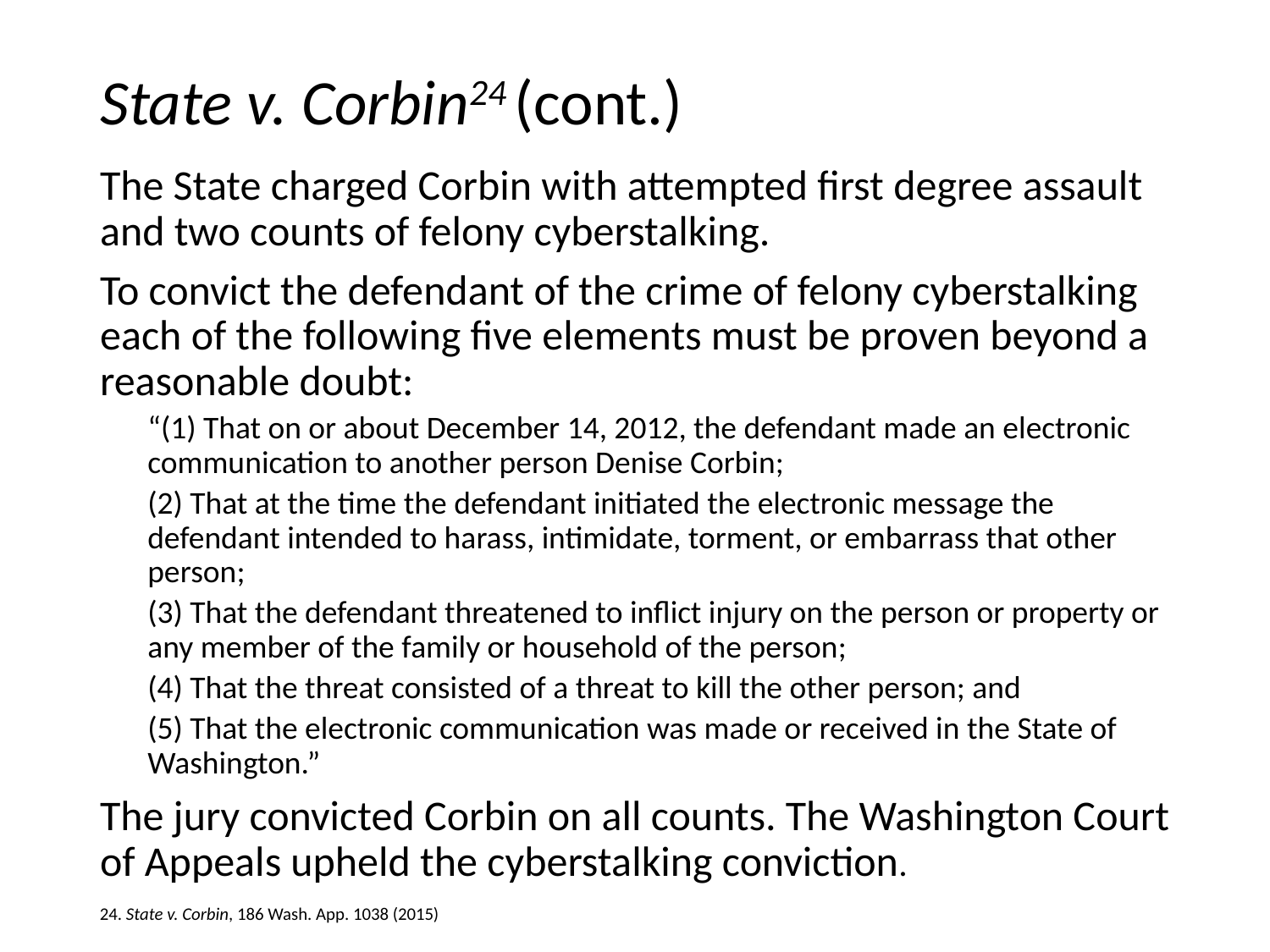

# State v. Corbin24 (cont.)
The State charged Corbin with attempted first degree assault and two counts of felony cyberstalking.
To convict the defendant of the crime of felony cyberstalking each of the following five elements must be proven beyond a reasonable doubt:
“(1) That on or about December 14, 2012, the defendant made an electronic communication to another person Denise Corbin;
(2) That at the time the defendant initiated the electronic message the defendant intended to harass, intimidate, torment, or embarrass that other person;
(3) That the defendant threatened to inflict injury on the person or property or any member of the family or household of the person;
(4) That the threat consisted of a threat to kill the other person; and
(5) That the electronic communication was made or received in the State of Washington.”
The jury convicted Corbin on all counts. The Washington Court of Appeals upheld the cyberstalking conviction.
24. State v. Corbin, 186 Wash. App. 1038 (2015)